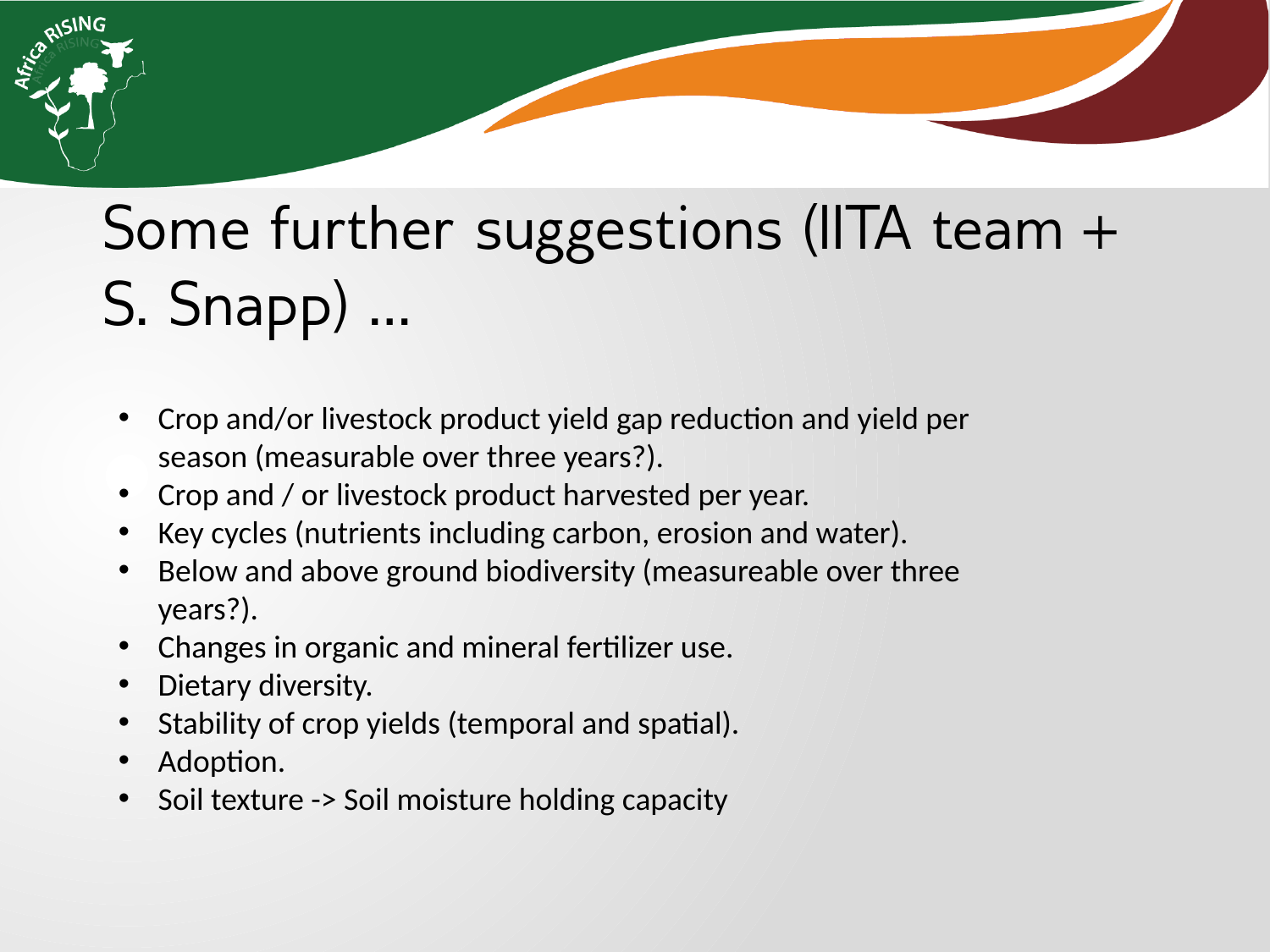

Some further suggestions (IITA team + S. Snapp) …
Crop and/or livestock product yield gap reduction and yield per season (measurable over three years?).
Crop and / or livestock product harvested per year.
Key cycles (nutrients including carbon, erosion and water).
Below and above ground biodiversity (measureable over three years?).
Changes in organic and mineral fertilizer use.
Dietary diversity.
Stability of crop yields (temporal and spatial).
Adoption.
Soil texture -> Soil moisture holding capacity